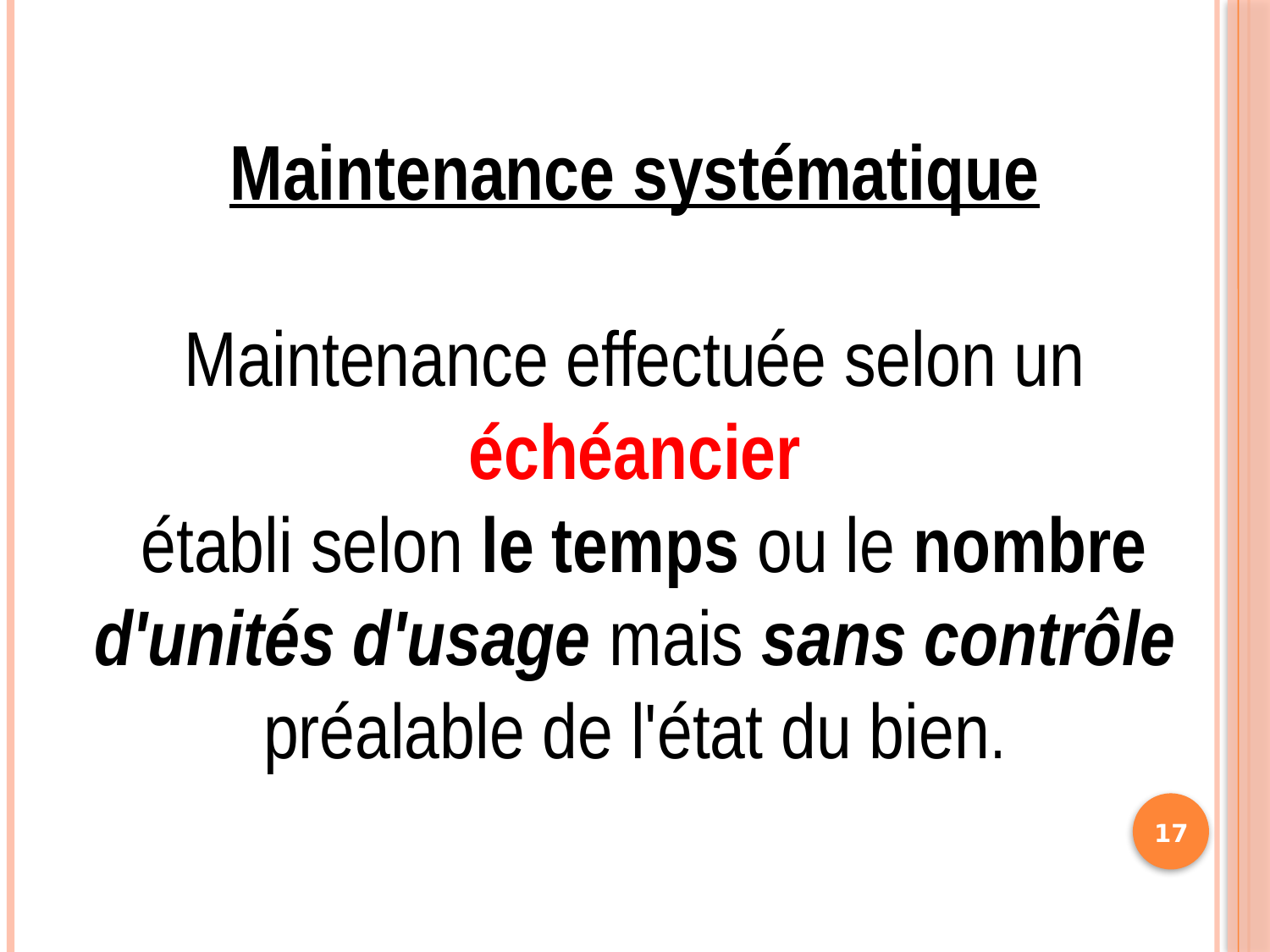

Maintenance systématique

Maintenance effectuée selon un échéancier
 établi selon le temps ou le nombre d'unités d'usage mais sans contrôle préalable de l'état du bien.
17